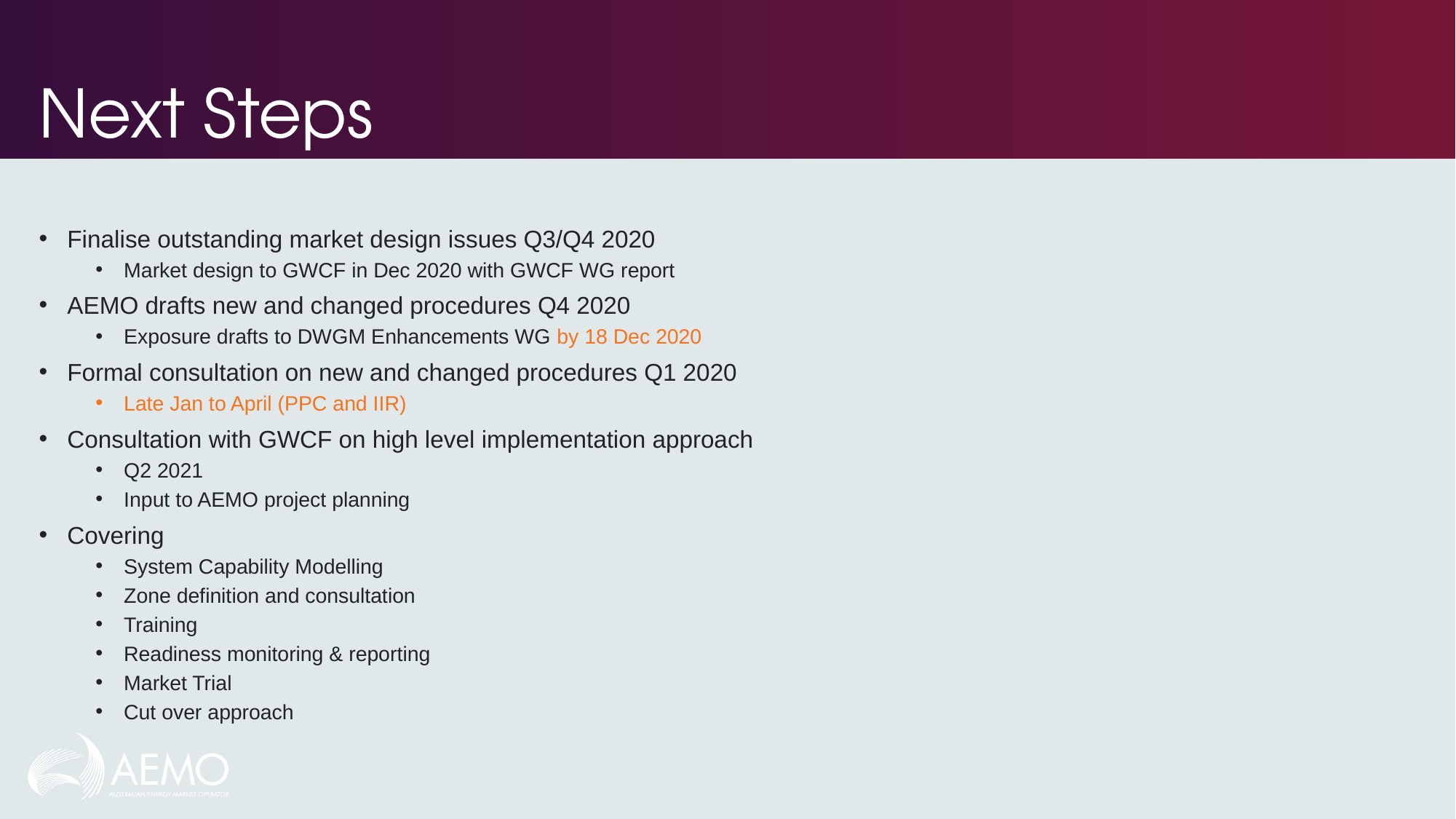

# Next Steps
Finalise outstanding market design issues Q3/Q4 2020
Market design to GWCF in Dec 2020 with GWCF WG report
AEMO drafts new and changed procedures Q4 2020
Exposure drafts to DWGM Enhancements WG by 18 Dec 2020
Formal consultation on new and changed procedures Q1 2020
Late Jan to April (PPC and IIR)
Consultation with GWCF on high level implementation approach
Q2 2021
Input to AEMO project planning
Covering
System Capability Modelling
Zone definition and consultation
Training
Readiness monitoring & reporting
Market Trial
Cut over approach